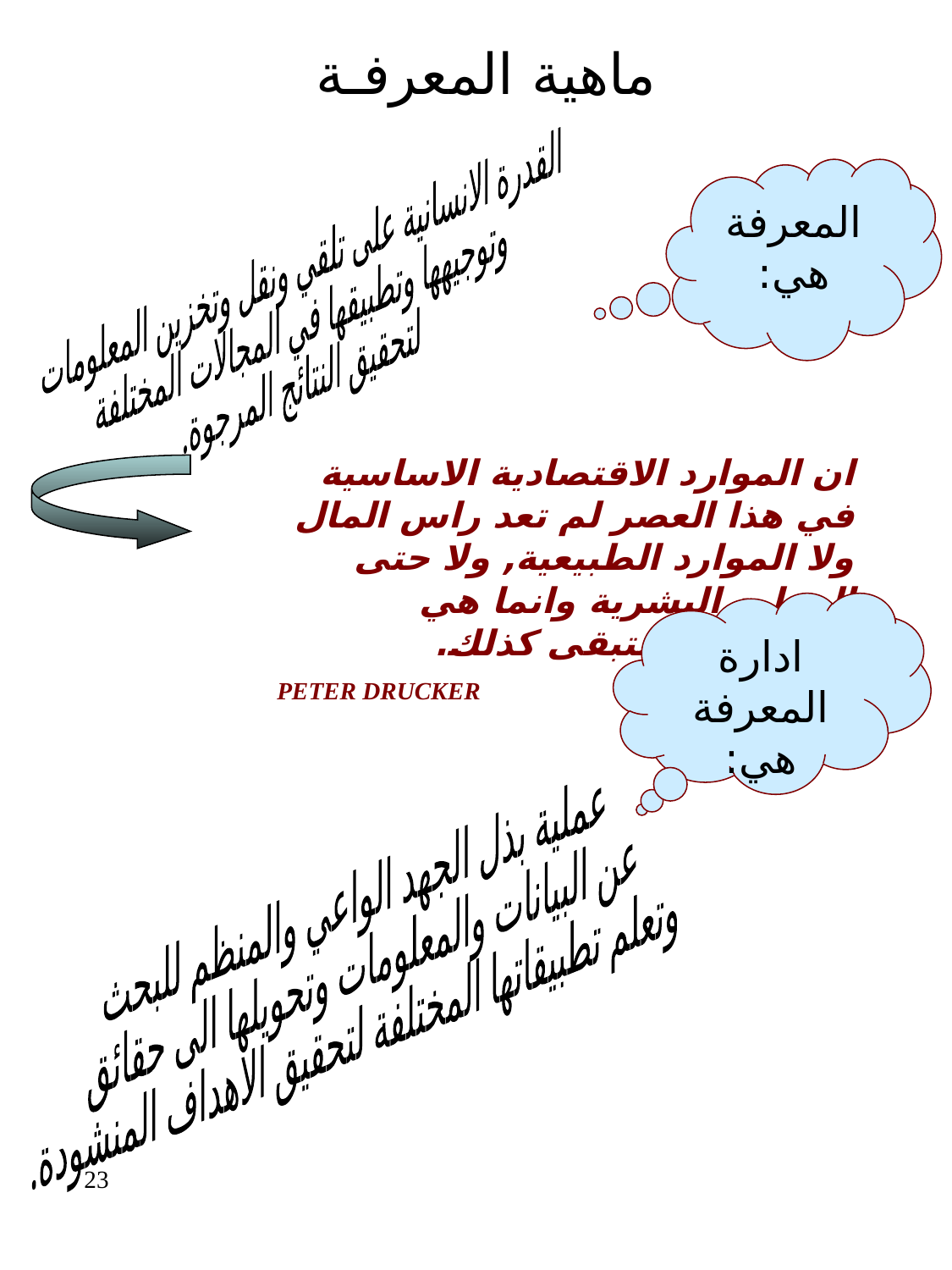

ماهية المعرفـة
القدرة الانسانية على تلقي ونقل وتخزين المعلومات
 وتوجيهها وتطبيقها في المجالات المختلفة
 لتحقيق النتائج المرجوة.
المعرفة هي:
ان الموارد الاقتصادية الاساسية في هذا العصر لم تعد راس المال ولا الموارد الطبيعية, ولا حتى الموارد البشرية وانما هي المعرفة, وستبقى كذلك.
PETER DRUCKER

ادارة المعرفة هي:
عملية بذل الجهد الواعي والمنظم للبحث
 عن البيانات والمعلومات وتحويلها الى حقائق
وتعلم تطبيقاتها المختلفة لتحقيق الاهداف المنشودة.
23